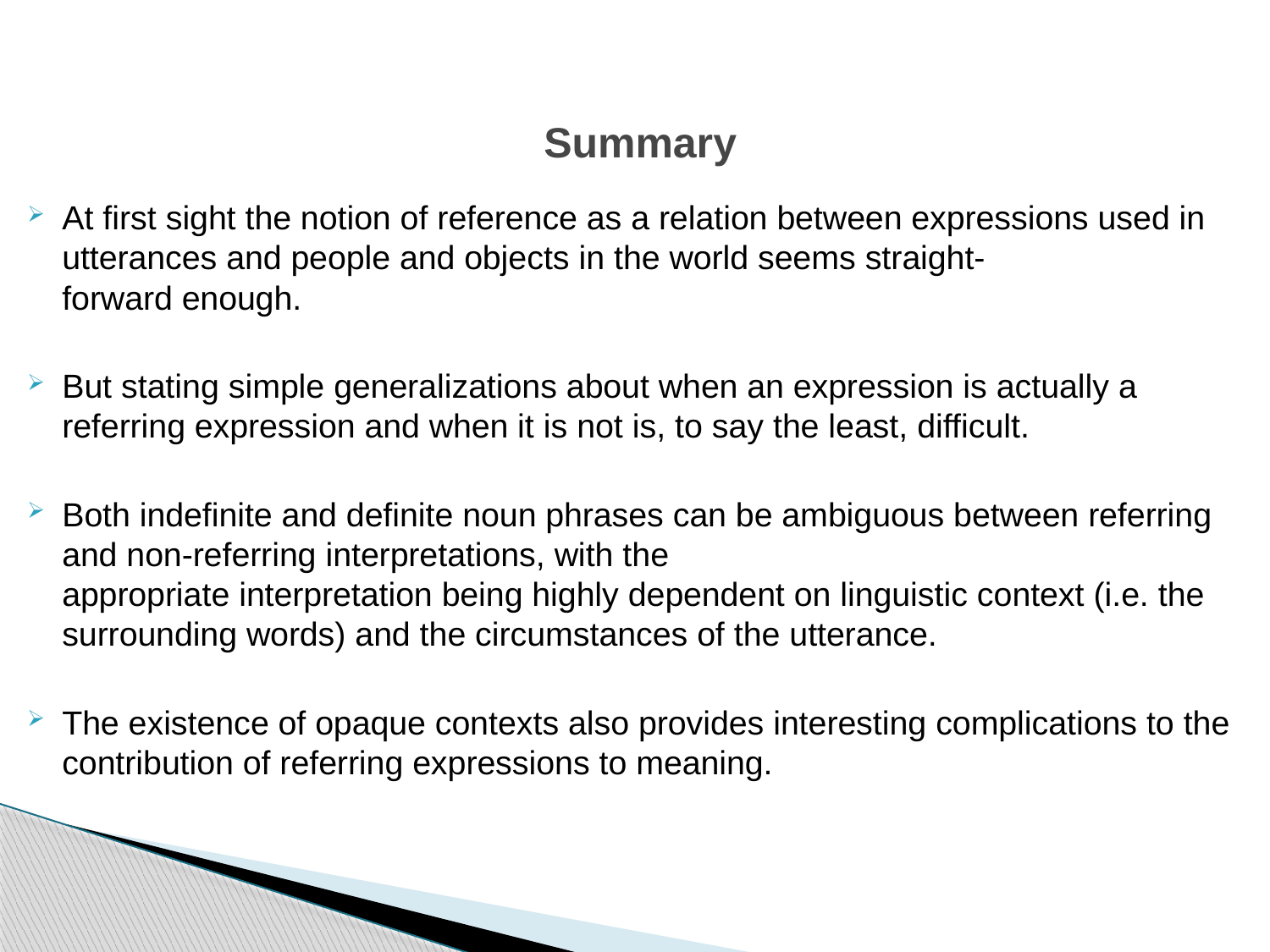

# Summary
At first sight the notion of reference as a relation between expressions used in utterances and people and objects in the world seems straight-
forward enough.

But stating simple generalizations about when an expression is actually a referring expression and when it is not is, to say the least, difficult.

Both indefinite and definite noun phrases can be ambiguous between referring and non-referring interpretations, with the
appropriate interpretation being highly dependent on linguistic context (i.e. the surrounding words) and the circumstances of the utterance.

The existence of opaque contexts also provides interesting complications to the contribution of referring expressions to meaning.